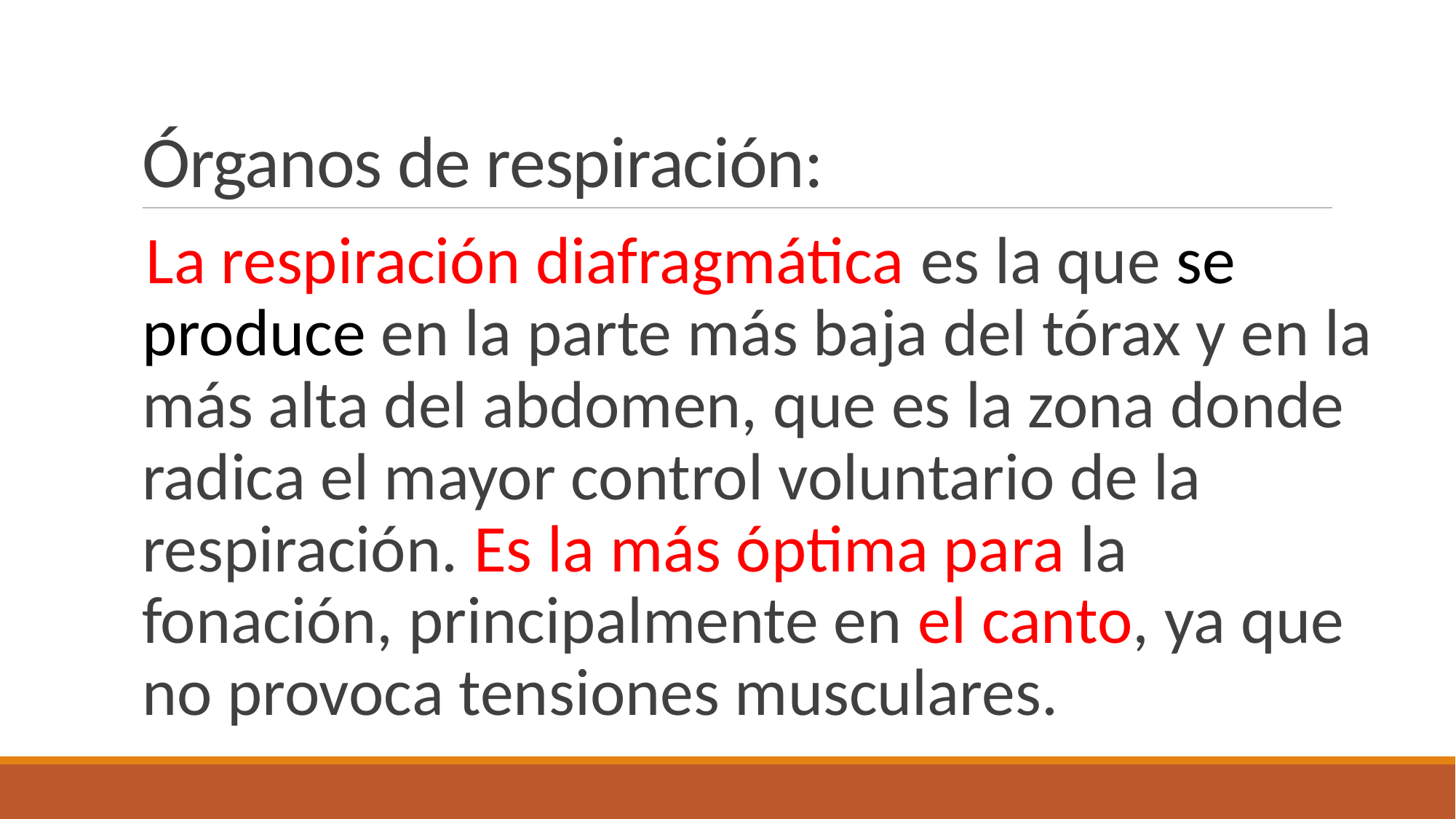

# Órganos de respiración:
La respiración diafragmática es la que se produce en la parte más baja del tórax y en la más alta del abdomen, que es la zona donde radica el mayor control voluntario de la respiración. Es la más óptima para la fonación, principalmente en el canto, ya que no provoca tensiones musculares.